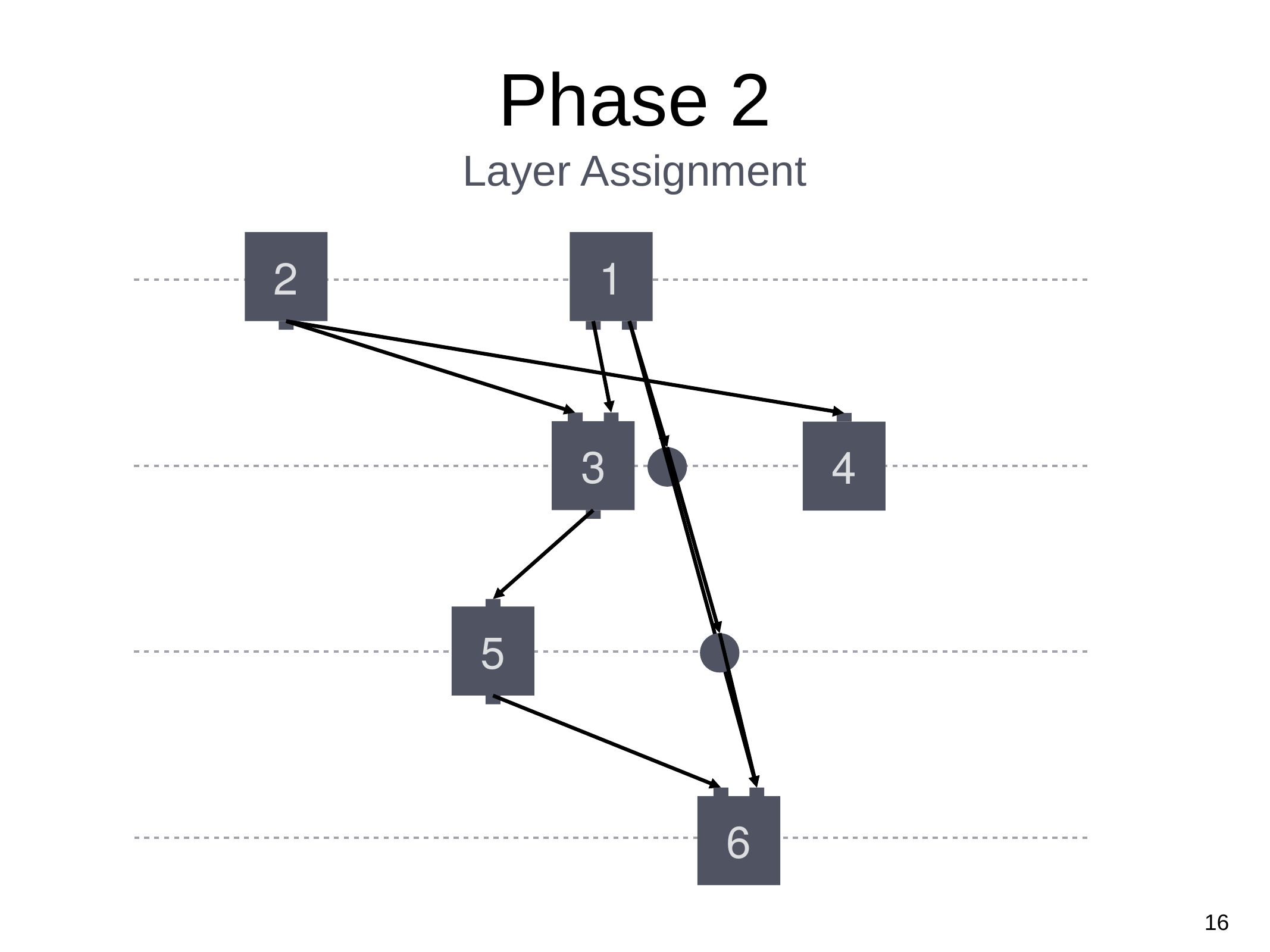

# Phase 2
Layer Assignment

2
1

3
4

5

6

16